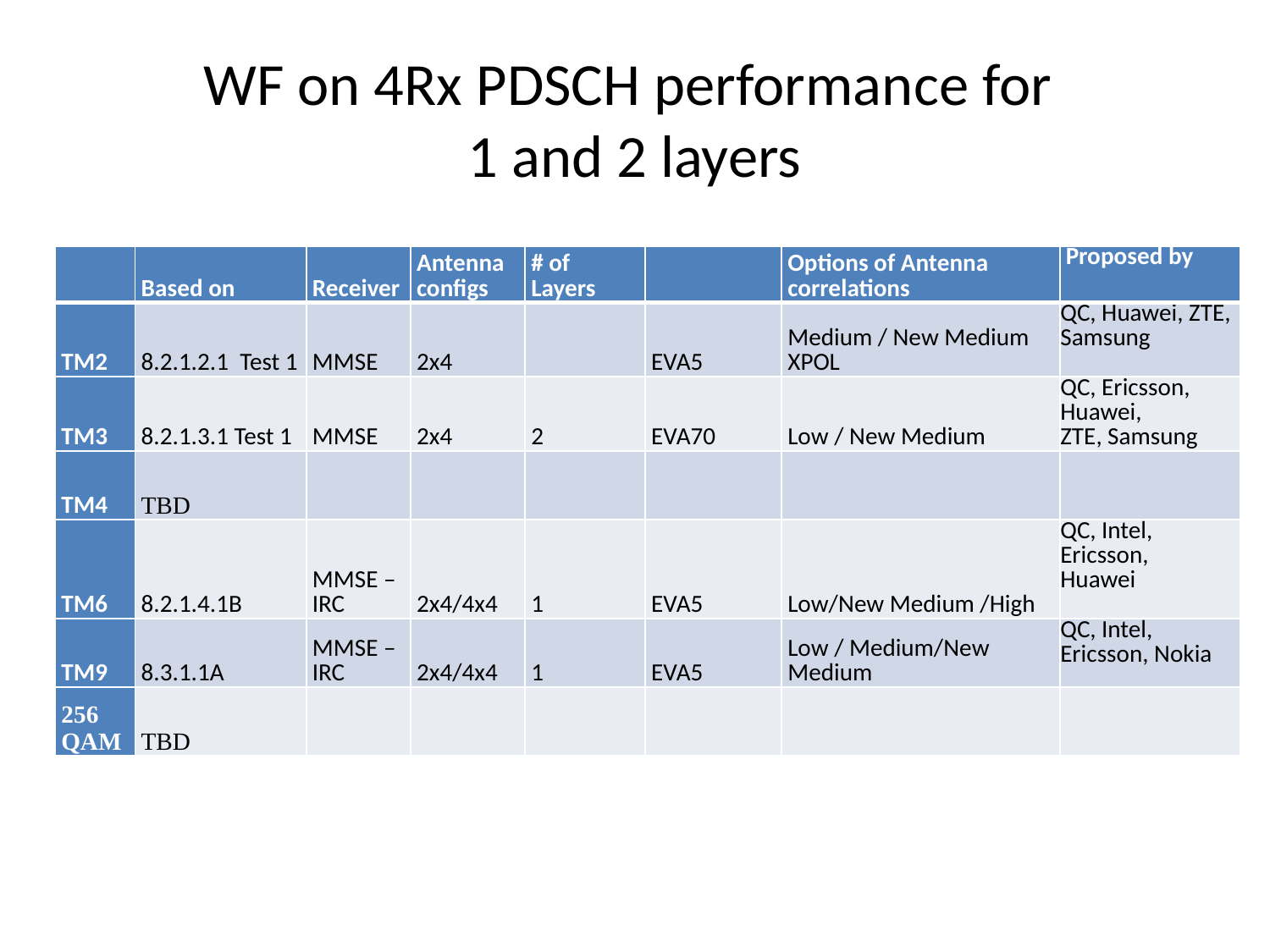

# WF on 4Rx PDSCH performance for 1 and 2 layers
|  | Based on | Receiver | Antenna configs | # of Layers |  | Options of Antenna correlations | Proposed by |
| --- | --- | --- | --- | --- | --- | --- | --- |
| TM2 | 8.2.1.2.1  Test 1 | MMSE | 2x4 |  | EVA5 | Medium / New Medium XPOL | QC, Huawei, ZTE, Samsung |
| TM3 | 8.2.1.3.1 Test 1 | MMSE | 2x4 | 2 | EVA70 | Low / New Medium | QC, Ericsson, Huawei, ZTE, Samsung |
| TM4 | TBD |  |  |  |  |  |  |
| TM6 | 8.2.1.4.1B | MMSE –IRC | 2x4/4x4 | 1 | EVA5 | Low/New Medium /High | QC, Intel, Ericsson, Huawei |
| TM9 | 8.3.1.1A | MMSE –IRC | 2x4/4x4 | 1 | EVA5 | Low / Medium/New Medium | QC, Intel, Ericsson, Nokia |
| 256 QAM | TBD |  |  |  |  |  |  |